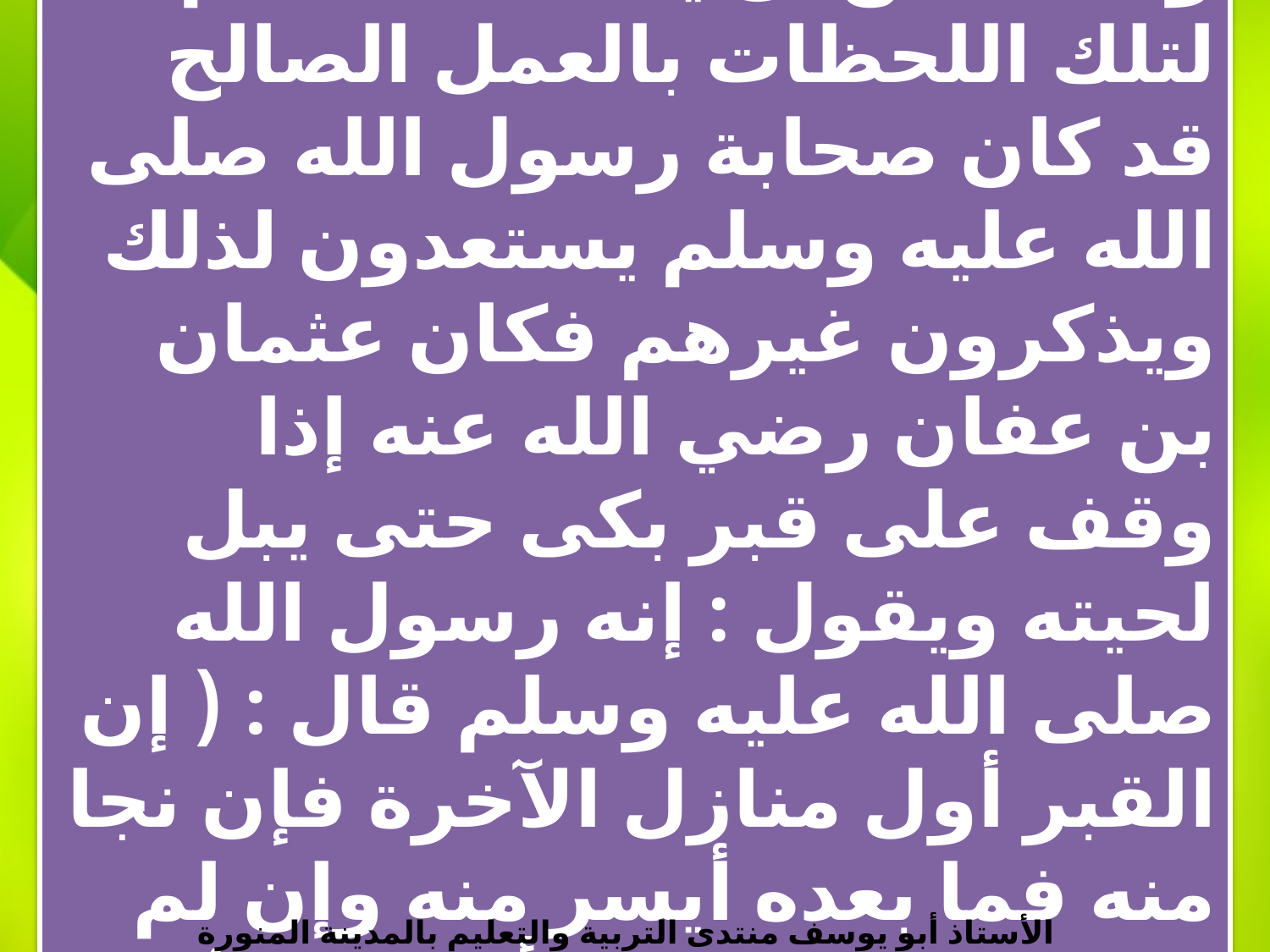

وما أحسن أن يستعد المسلم لتلك اللحظات بالعمل الصالح قد كان صحابة رسول الله صلى الله عليه وسلم يستعدون لذلك ويذكرون غيرهم فكان عثمان بن عفان رضي الله عنه إذا وقف على قبر بكى حتى يبل لحيته ويقول : إنه رسول الله صلى الله عليه وسلم قال : ( إن القبر أول منازل الآخرة فإن نجا منه فما بعده أيسر منه وإن لم ينجح منه فما بعده أشد منه )
الأستاذ أبو يوسف منتدى التربية والتعليم بالمدينة المنورة